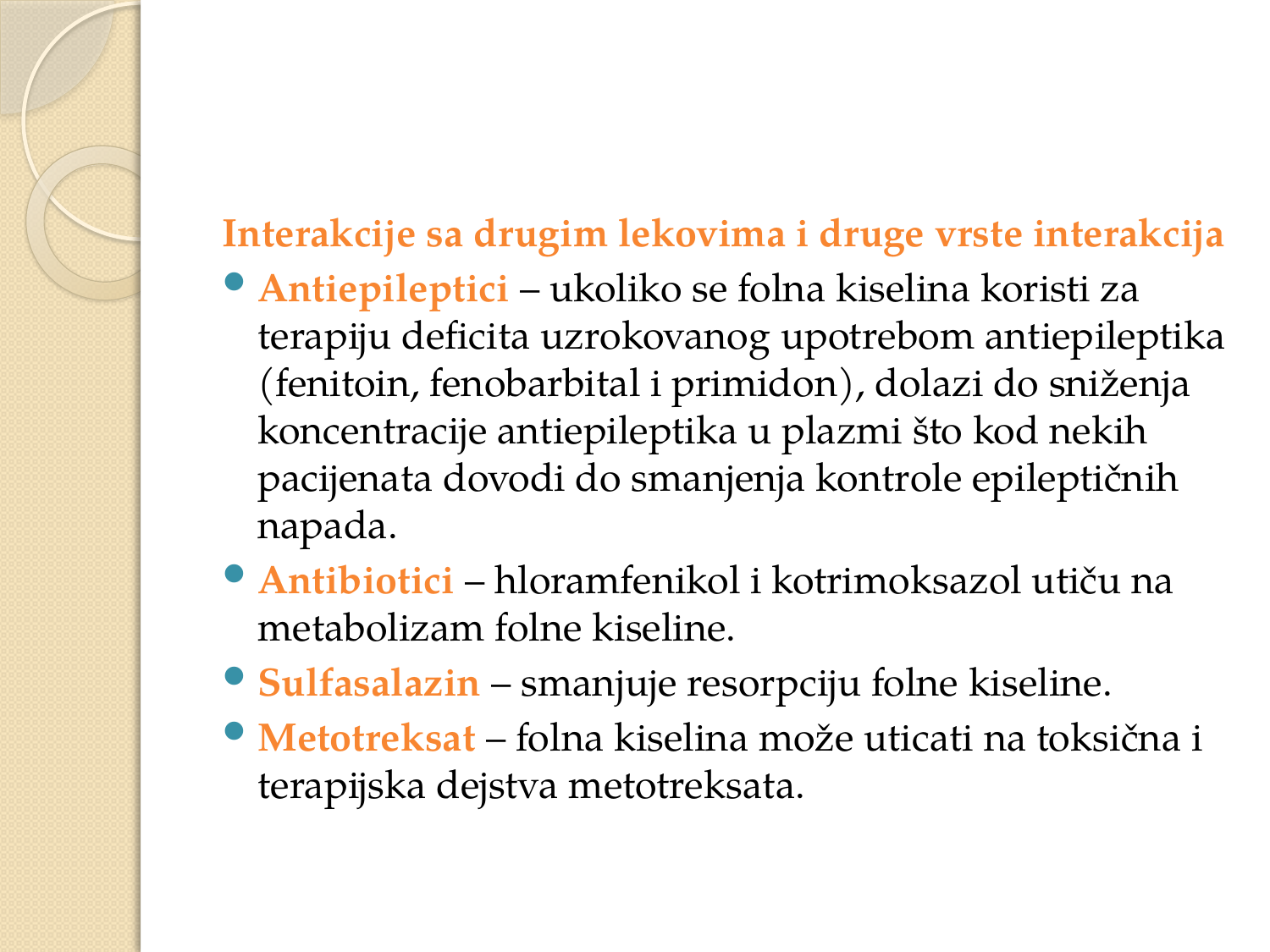

#
Interakcije sa drugim lekovima i druge vrste interakcija
Antiepileptici – ukoliko se folna kiselina koristi za terapiju deficita uzrokovanog upotrebom antiepileptika (fenitoin, fenobarbital i primidon), dolazi do sniženja koncentracije antiepileptika u plazmi što kod nekih pacijenata dovodi do smanjenja kontrole epileptičnih napada.
Antibiotici – hloramfenikol i kotrimoksazol utiču na metabolizam folne kiseline.
Sulfasalazin – smanjuje resorpciju folne kiseline.
Metotreksat – folna kiselina može uticati na toksična i terapijska dejstva metotreksata.